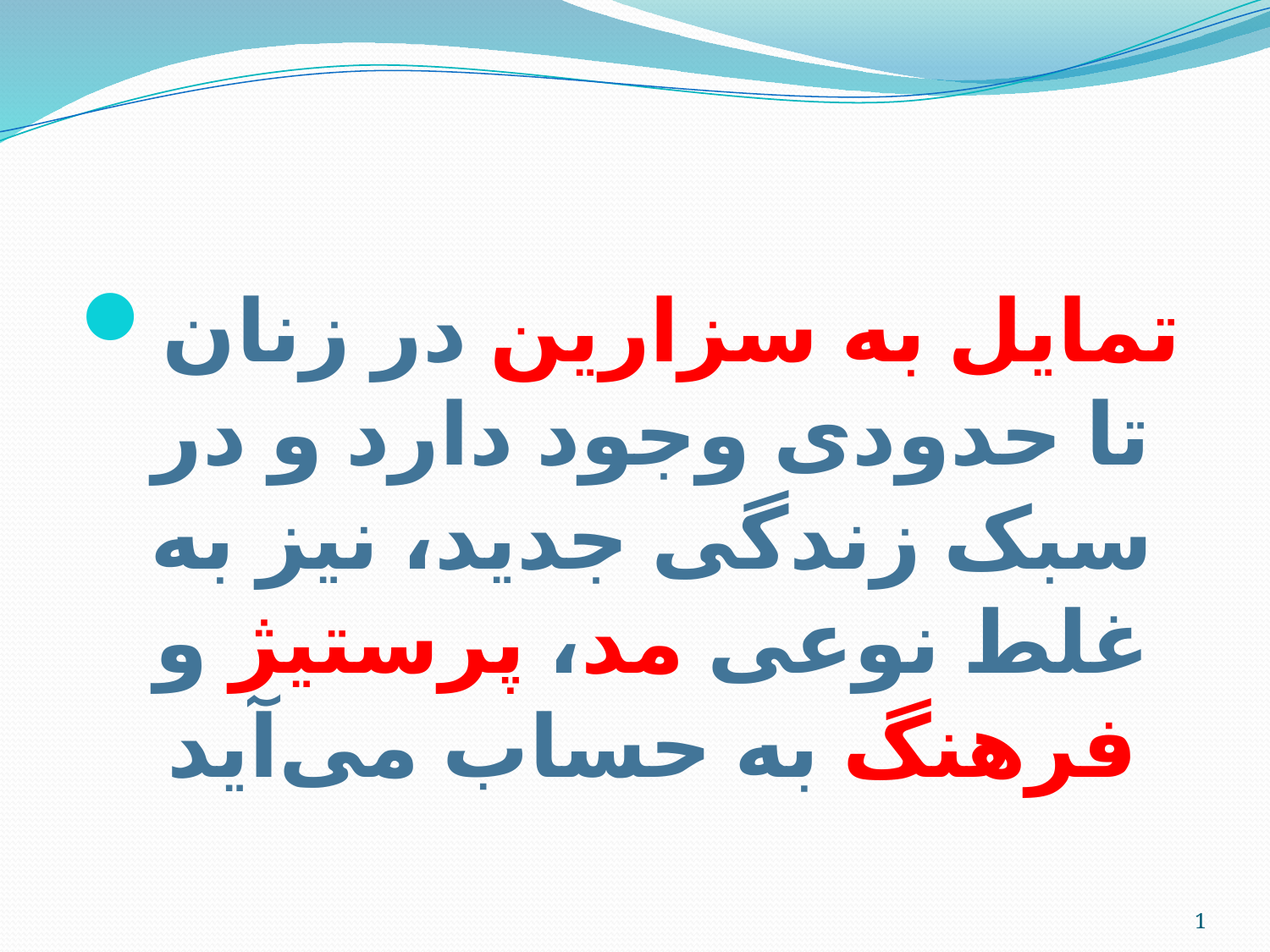

#
تمایل به سزارین در زنان تا حدودی وجود دارد و در سبک زندگی جدید، نیز به غلط نوعی مد، پرستیژ و فرهنگ به حساب می‌آید
1